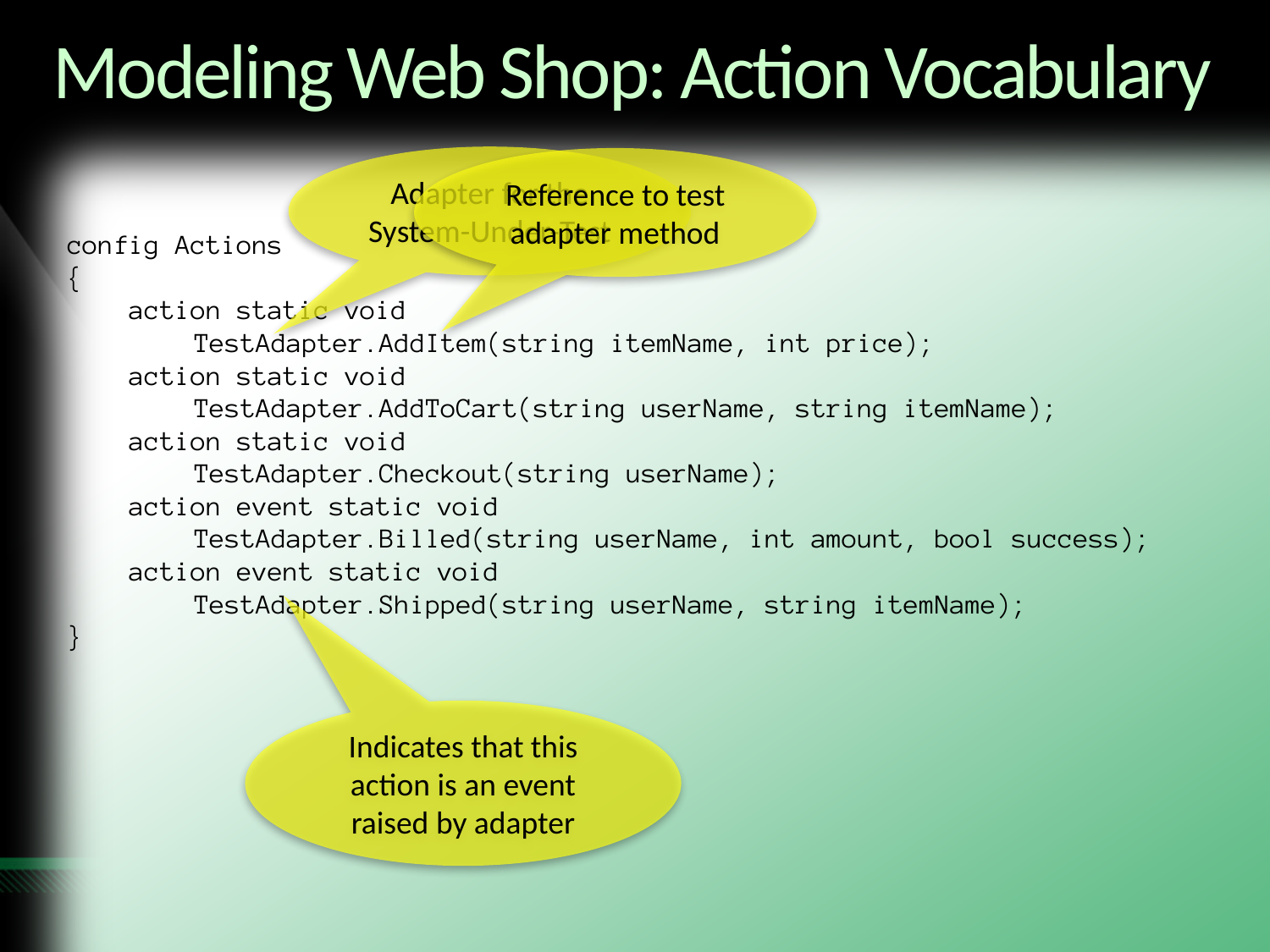

# Modeling Web Shop: Action Vocabulary
Adapter for the System-Under-Test
Reference to test adapter method
config Actions
{
    action static void
	TestAdapter.AddItem(string itemName, int price);
    action static void
	TestAdapter.AddToCart(string userName, string itemName);
    action static void
	TestAdapter.Checkout(string userName);
    action event static void
	TestAdapter.Billed(string userName, int amount, bool success);
    action event static void
	TestAdapter.Shipped(string userName, string itemName);
}

Indicates that this action is an event raised by adapter